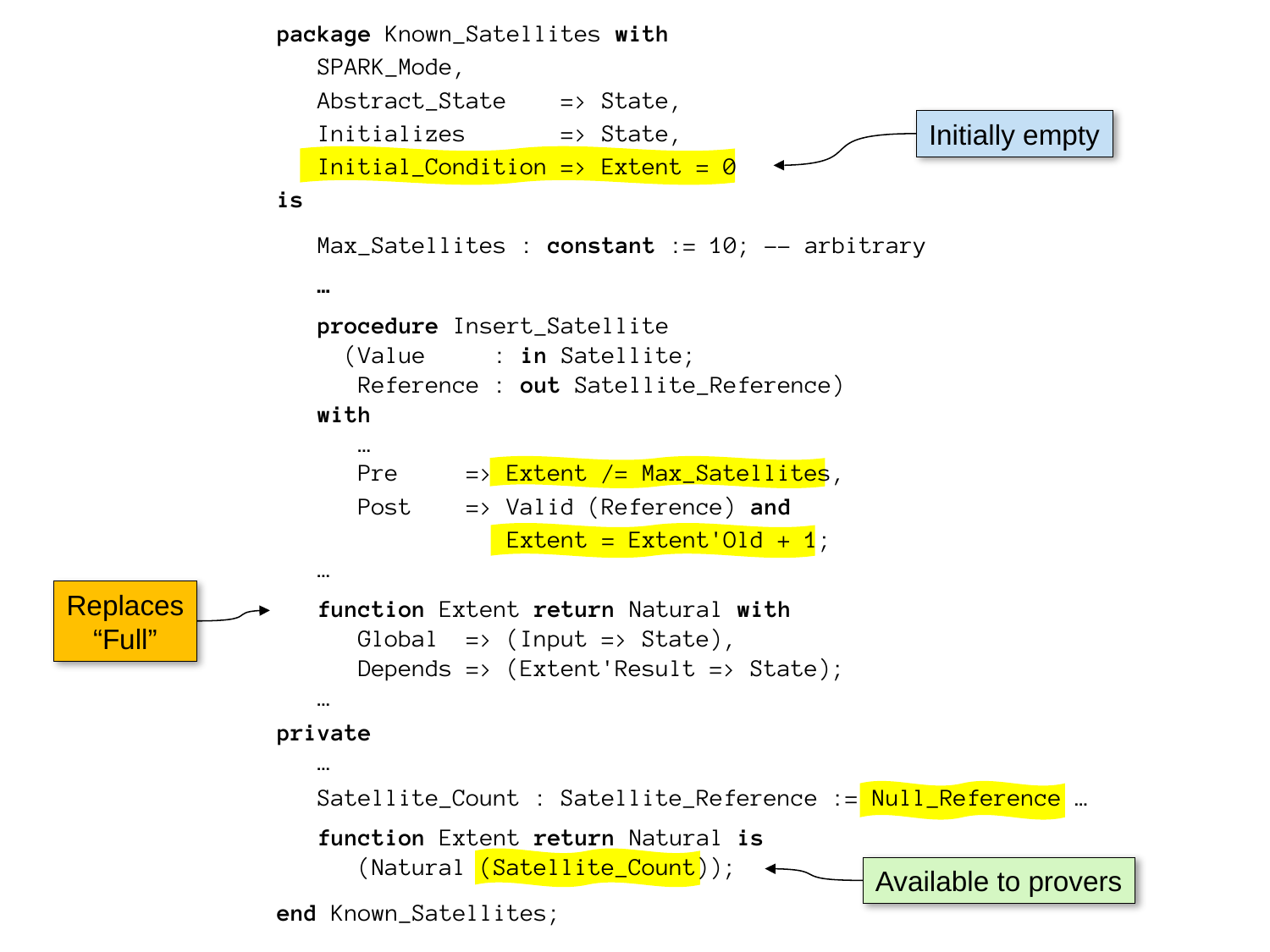

package Known_Satellites with
   SPARK_Mode,
   Abstract_State    => State,
   Initializes       => State,
   Initial_Condition => Extent = 0
is
   Max_Satellites : constant := 10; -- arbitrary
   …
   procedure Insert_Satellite
     (Value     : in Satellite;
      Reference : out Satellite_Reference)
   with
      …
      Pre     => Extent /= Max_Satellites,
      Post    => Valid (Reference) and
                 Extent = Extent'Old + 1;
   …
   function Extent return Natural with
      Global  => (Input => State),
      Depends => (Extent'Result => State);
   …
private
   …
   Satellite_Count : Satellite_Reference := Null_Reference …
   function Extent return Natural is
      (Natural (Satellite_Count));
end Known_Satellites;

Initially empty

Replaces
“Full”

Available to provers